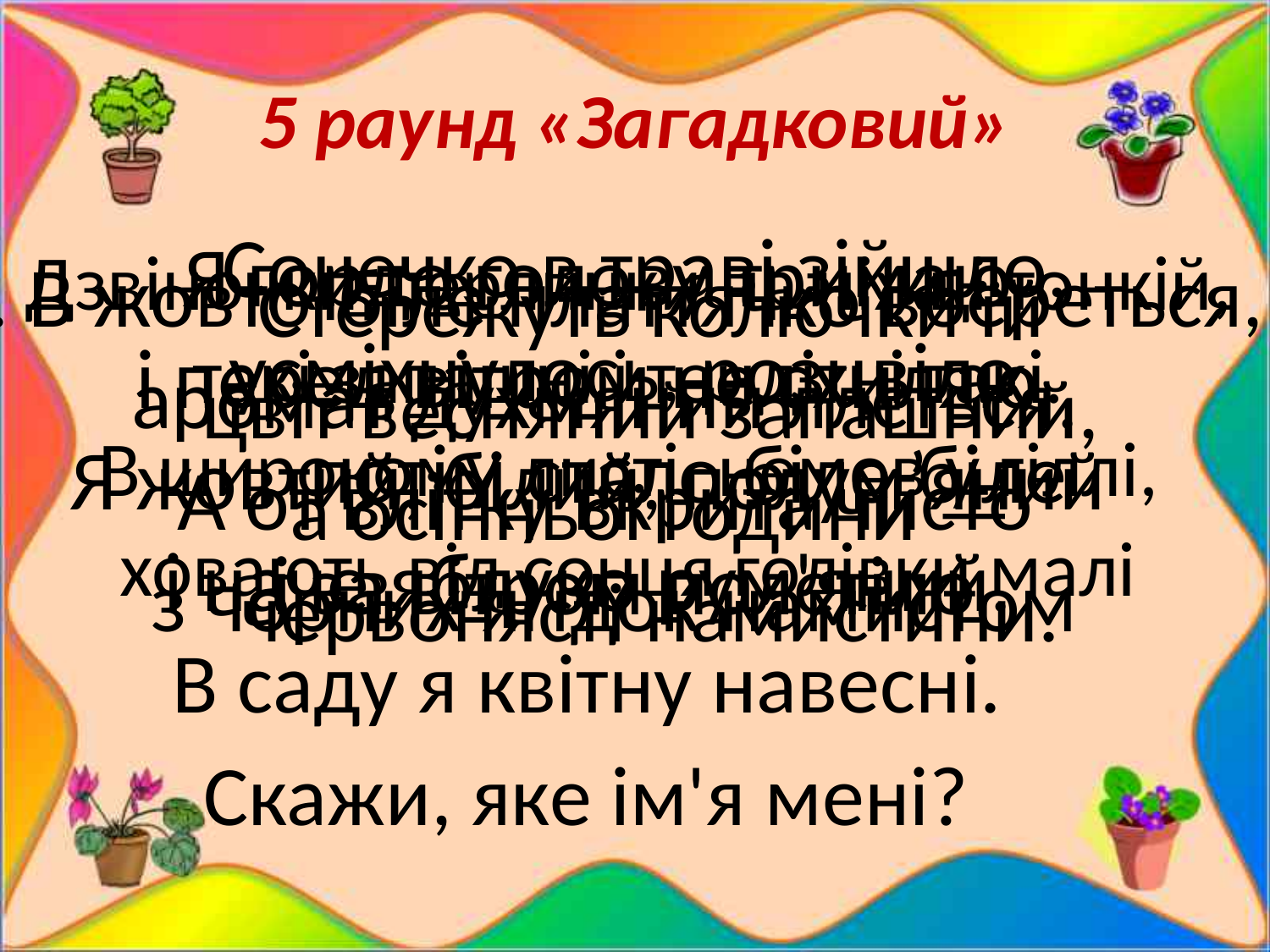

# 5 раунд «Загадковий»
 Сонечко в траві зійшло,
 усміхнулось, розцвіло, 
потім стало біле-біле
і за вітром полетіло
 Я гордо голову тримаю 
і перед вітром не схиляю 
Я жовтий, білий, полум’яний 
і наче яблуко рум'яний. 
В саду я квітну навесні. 
Скажи, яке ім'я мені?
Дзвіночки-перлинки на ніжці тонкій, 
такі запашні і тендітні такі. 
В широкому листі, немов у гіллі, 
ховають від сонця голівки малі
2. В жовто-біле платтячко вбереться, 
аромат духмяний ллється. 
А от влітку вкрита чисто 
з чорних ягідок намистом
Стережуть колючки їй
цвіт весняний запашний,
а осінньої години —
червонясті намистини.